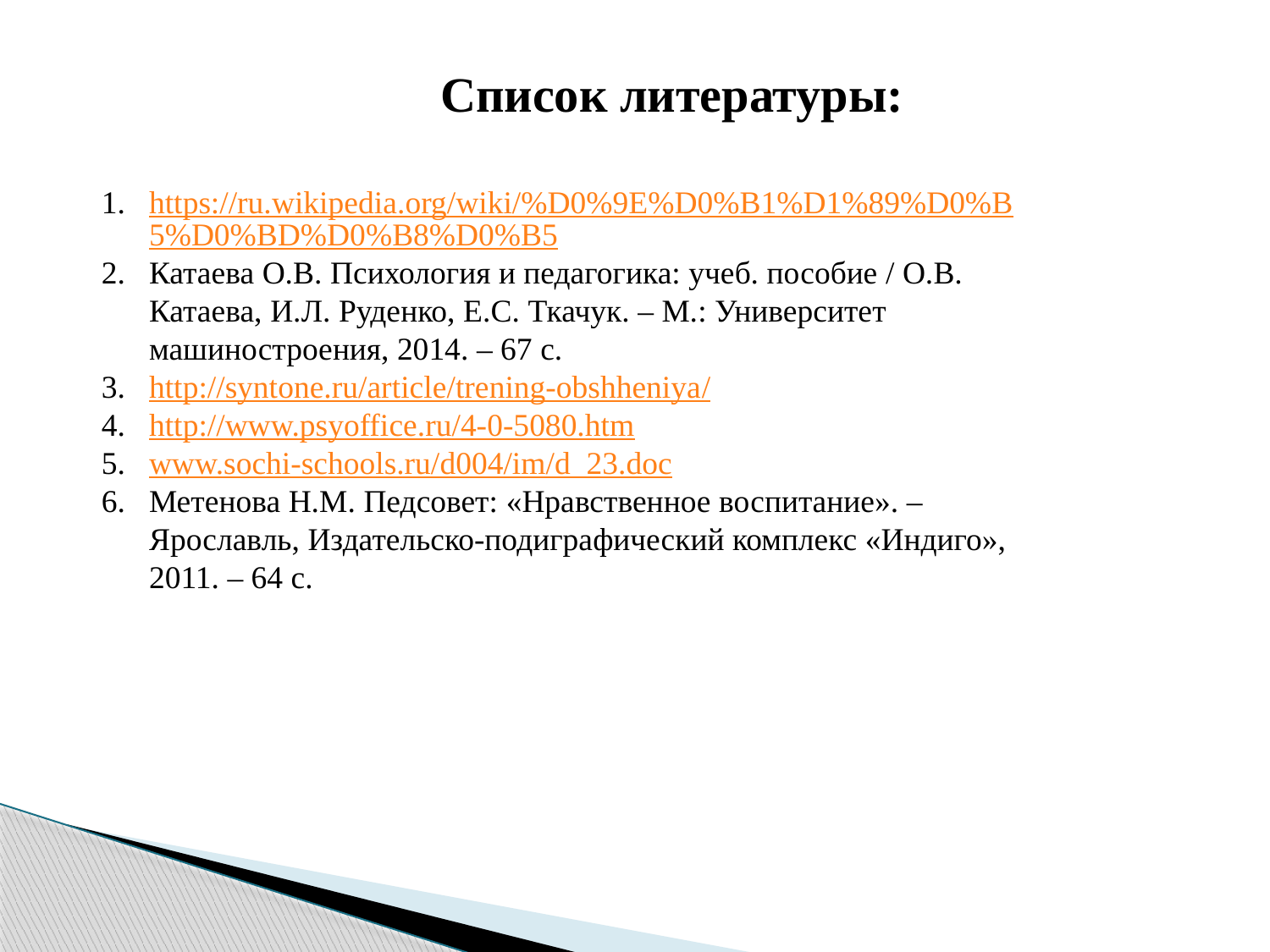

Список литературы:
https://ru.wikipedia.org/wiki/%D0%9E%D0%B1%D1%89%D0%B5%D0%BD%D0%B8%D0%B5
Катаева О.В. Психология и педагогика: учеб. пособие / О.В. Катаева, И.Л. Руденко, Е.С. Ткачук. – М.: Университет машиностроения, 2014. – 67 с.
http://syntone.ru/article/trening-obshheniya/
http://www.psyoffice.ru/4-0-5080.htm
www.sochi-schools.ru/d004/im/d_23.doc
Метенова Н.М. Педсовет: «Нравственное воспитание». – Ярославль, Издательско-подиграфический комплекс «Индиго», 2011. – 64 с.